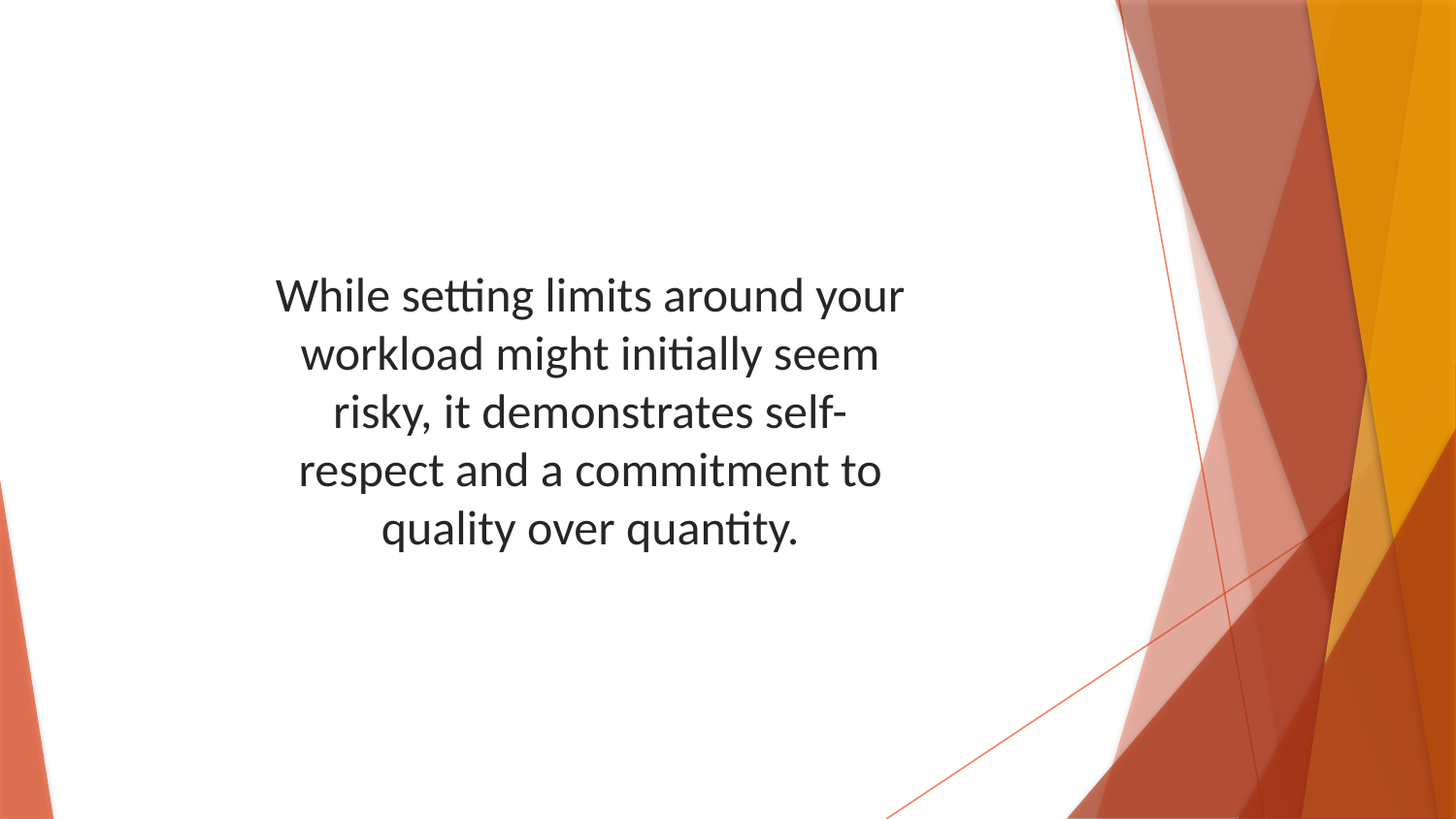

While setting limits around your workload might initially seem risky, it demonstrates self-respect and a commitment to quality over quantity.